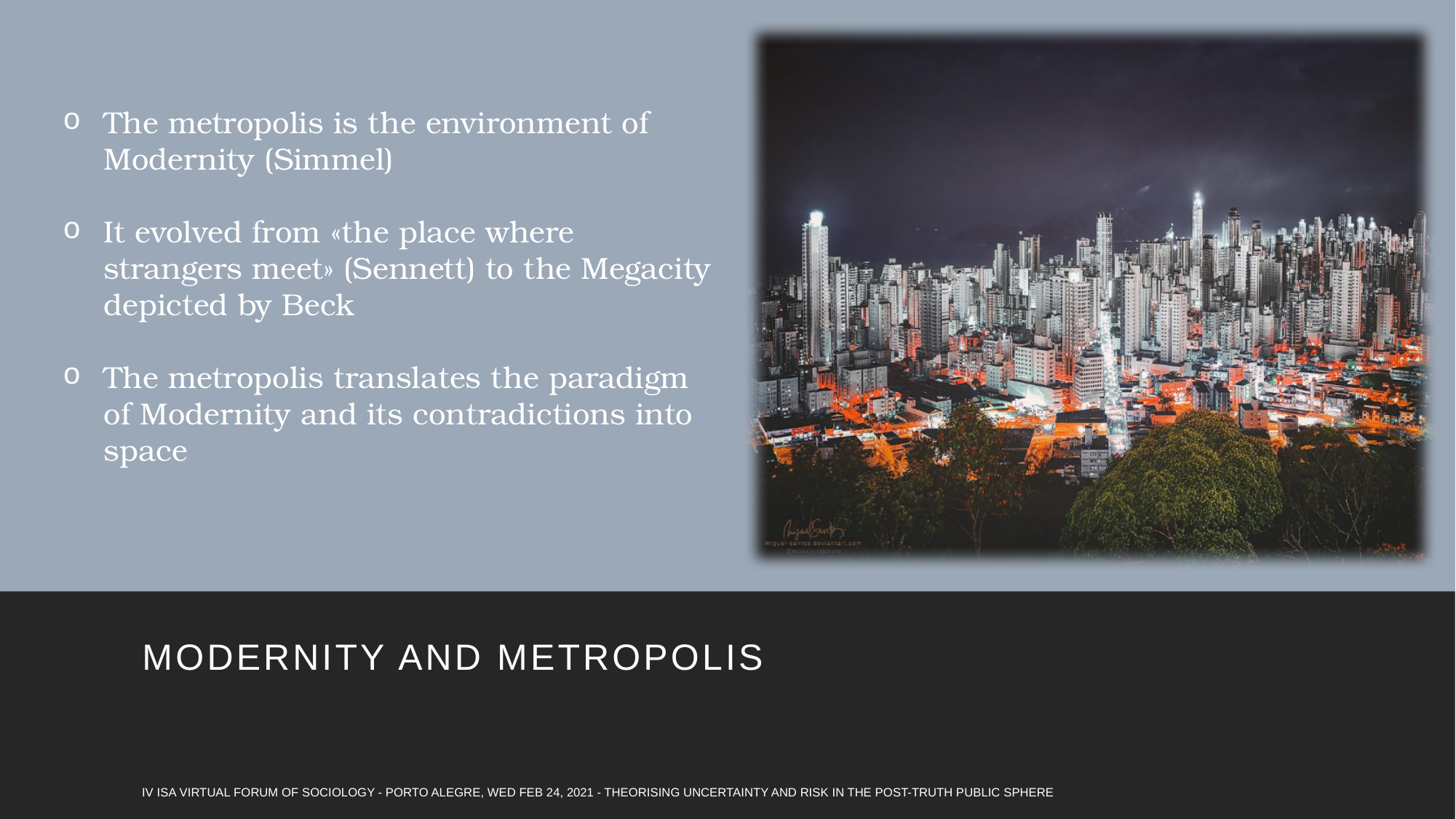

The metropolis is the environment of Modernity (Simmel)
It evolved from «the place where strangers meet» (Sennett) to the Megacity depicted by Beck

The metropolis translates the paradigm of Modernity and its contradictions into space

Modernity and Metropolis
IV ISA VIrtual Forum of Sociology - Porto Alegre, Wed Feb 24, 2021 - Theorising Uncertainty and Risk in the Post-Truth Public Sphere